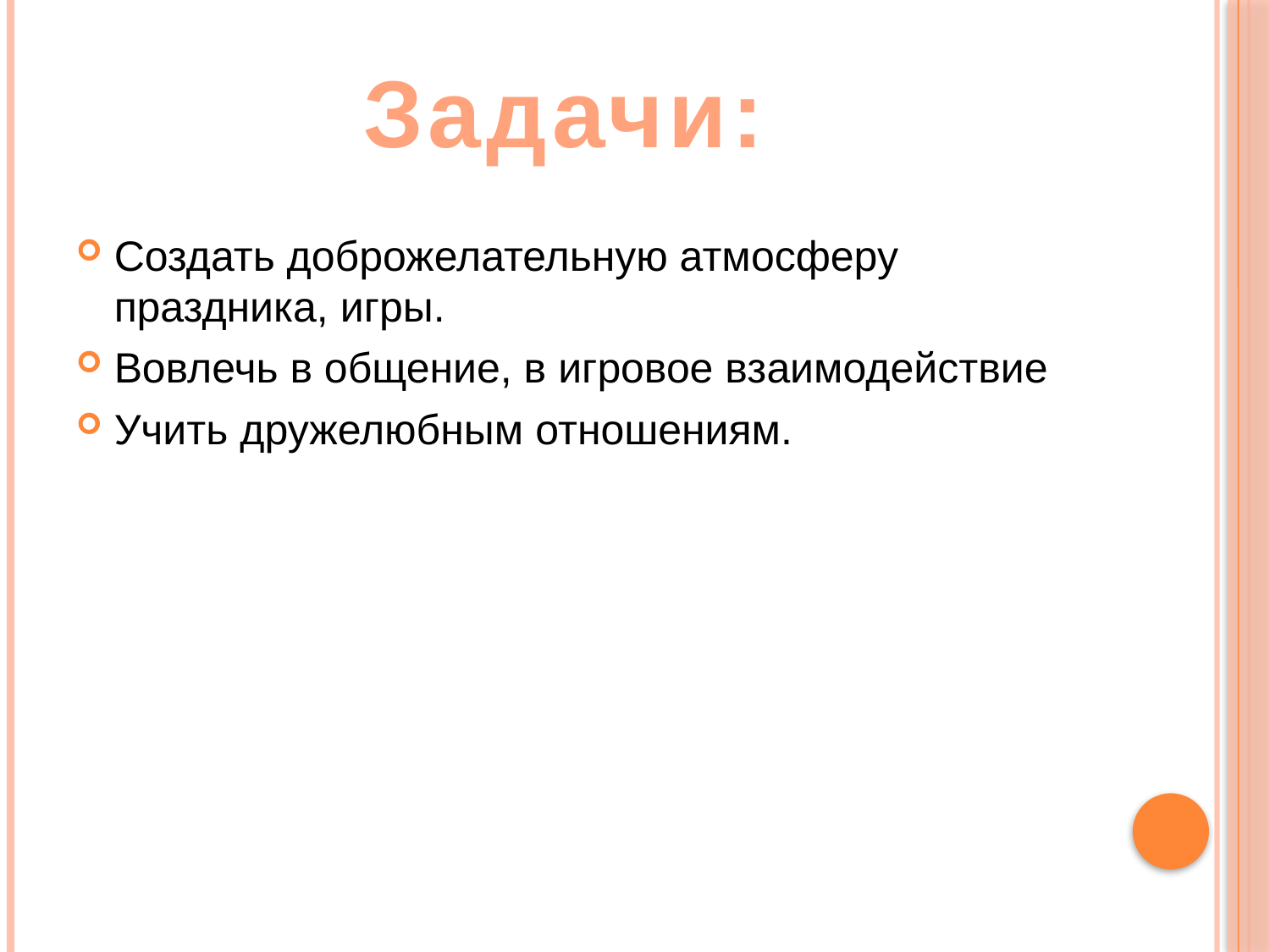

Задачи:
Создать доброжелательную атмосферу праздника, игры.
Вовлечь в общение, в игровое взаимодействие
Учить дружелюбным отношениям.